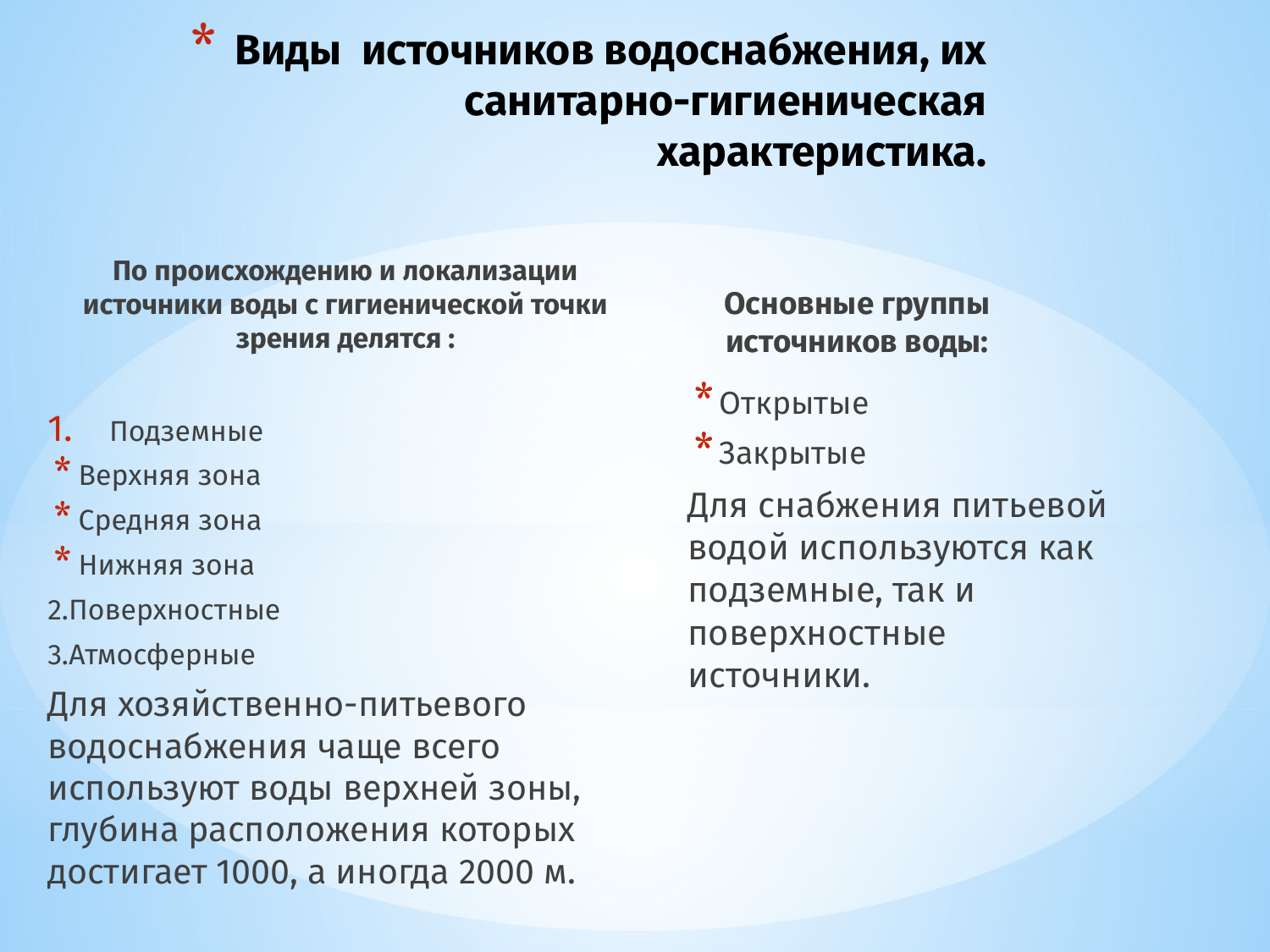

# Виды  источников водоснабжения, их санитарно-гигиеническая характеристика.
По происхождению и локализации источники воды с гигиенической точки зрения делятся :
Основные группы источников воды:
Открытые
Закрытые
Для снабжения питьевой водой используются как подземные, так и поверхностные источники.
Подземные
Верхняя зона
Средняя зона
Нижняя зона
2.Поверхностные
3.Атмосферные
Для хозяйственно-питьевого водоснабжения чаще всего используют воды верхней зоны, глубина расположения которых достигает 1000, а иногда 2000 м.